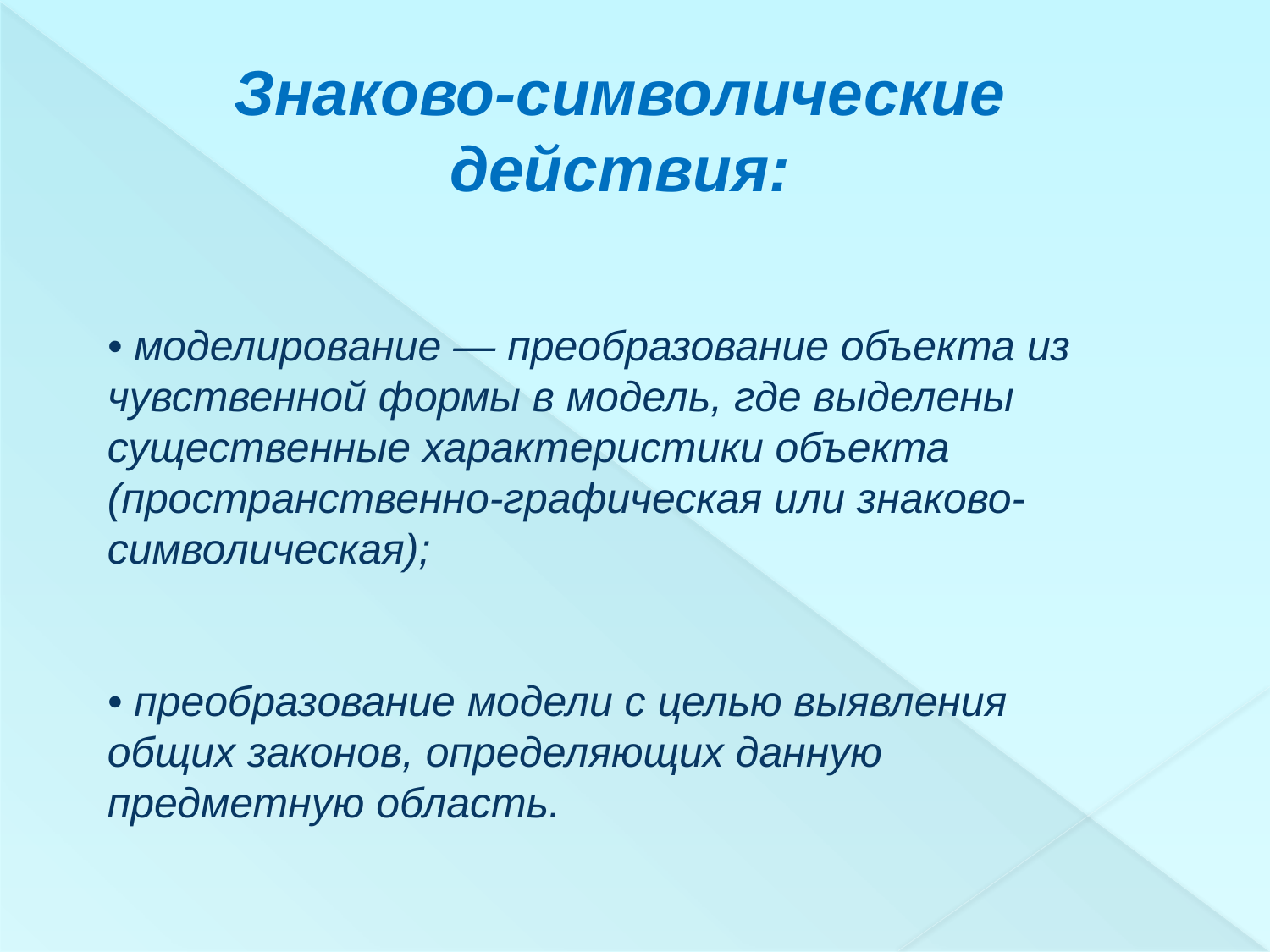

Знаково-символические действия:

• моделирование — преобразование объекта из чувственной формы в модель, где выделены существенные характеристики объекта (пространственно-графическая или знаково-символическая);

• преобразование модели с целью выявления общих законов, определяющих данную предметную область.